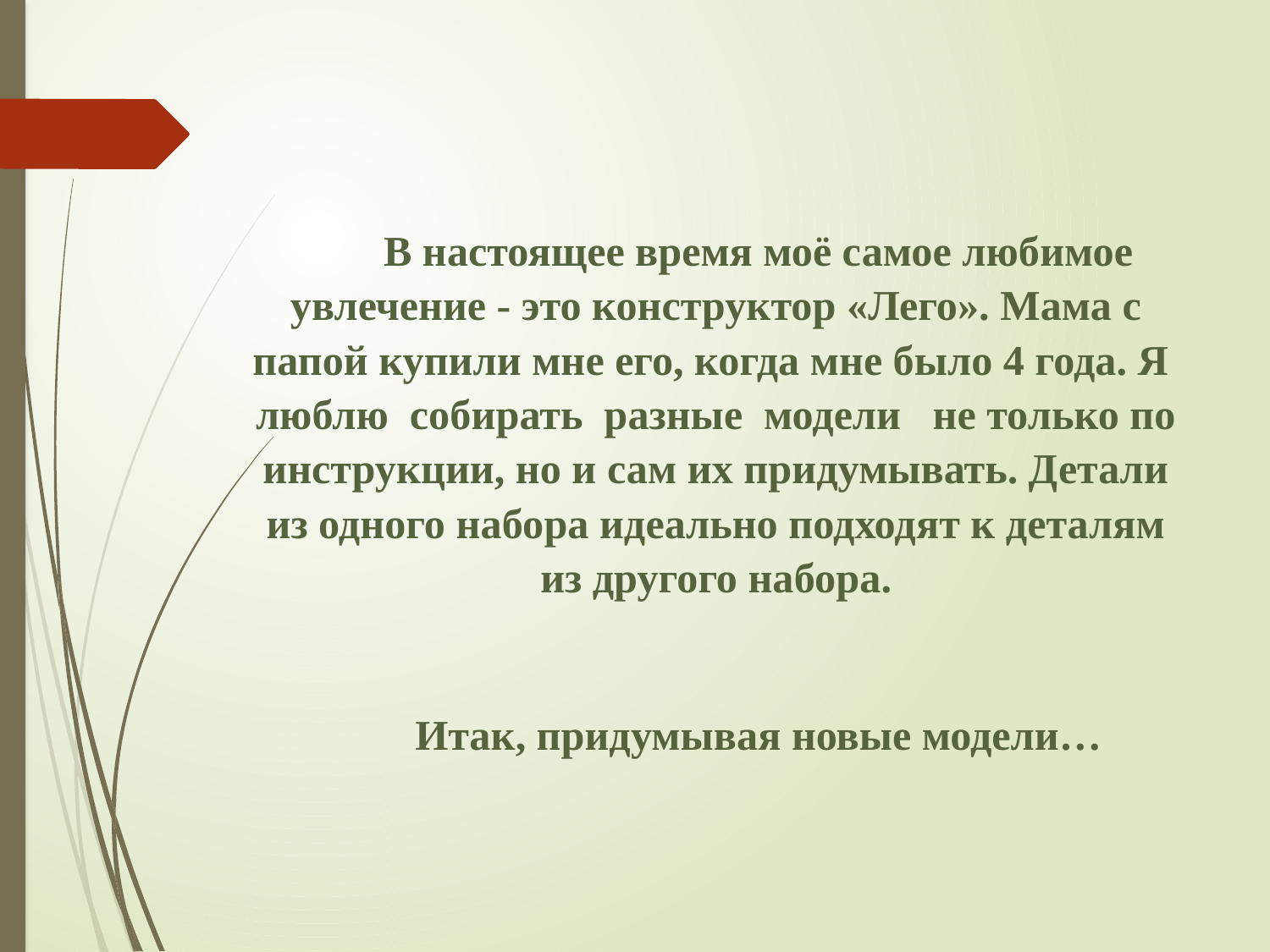

# В настоящее время моё самое любимое увлечение - это конструктор «Лего». Мама с папой купили мне его, когда мне было 4 года. Я  люблю  собирать  разные  модели   не только по инструкции, но и сам их придумывать. Детали из одного набора идеально подходят к деталям из другого набора. Итак, придумывая новые модели…